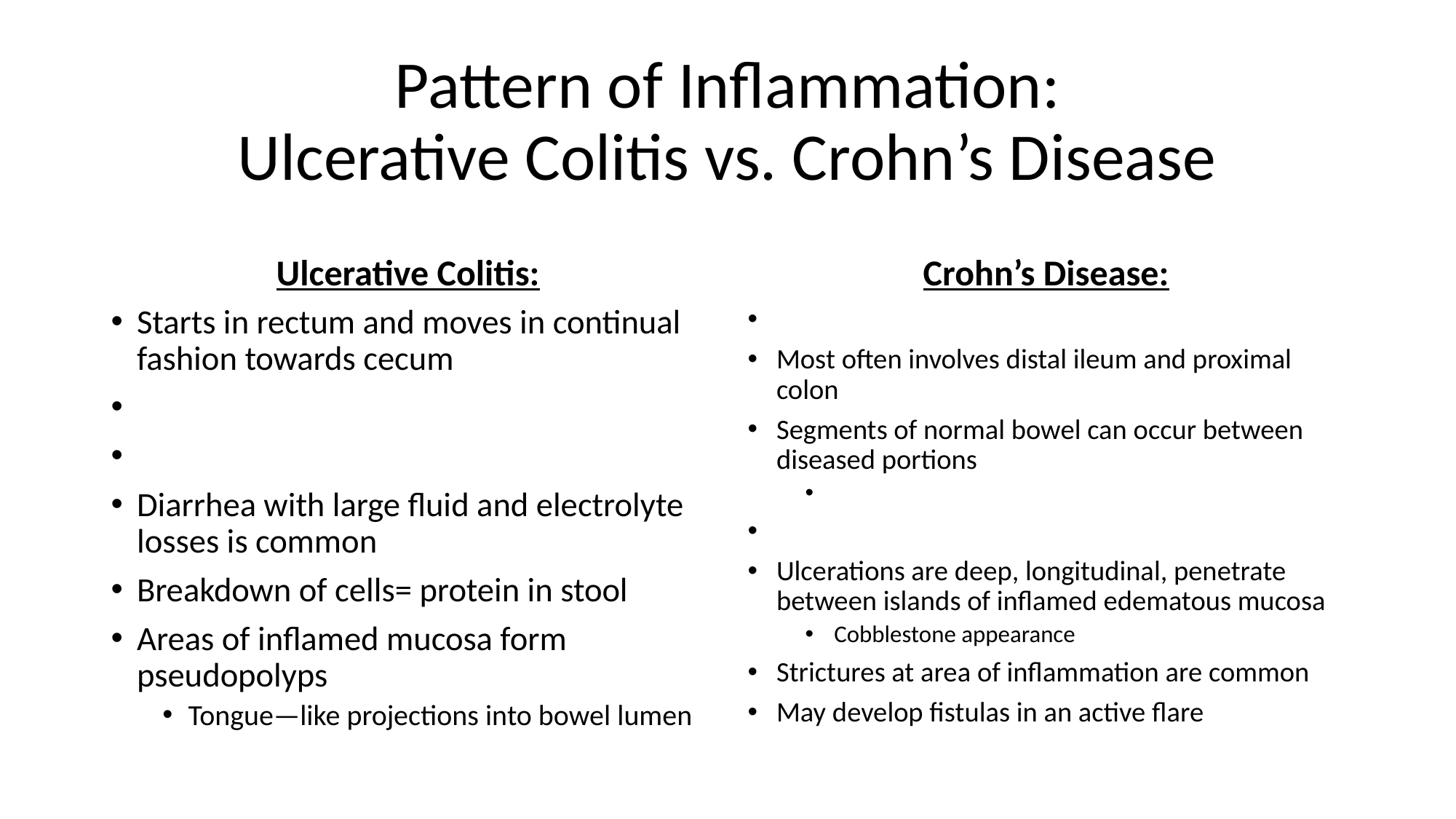

# Pattern of Inflammation: Ulcerative Colitis vs. Crohn’s Disease
Ulcerative Colitis:
Crohn’s Disease:
Starts in rectum and moves in continual fashion towards cecum

Diarrhea with large fluid and electrolyte losses is common
Breakdown of cells= protein in stool
Areas of inflamed mucosa form pseudopolyps
Tongue—like projections into bowel lumen

Most often involves distal ileum and proximal colon
Segments of normal bowel can occur between diseased portions

Ulcerations are deep, longitudinal, penetrate between islands of inflamed edematous mucosa
Cobblestone appearance
Strictures at area of inflammation are common
May develop fistulas in an active flare